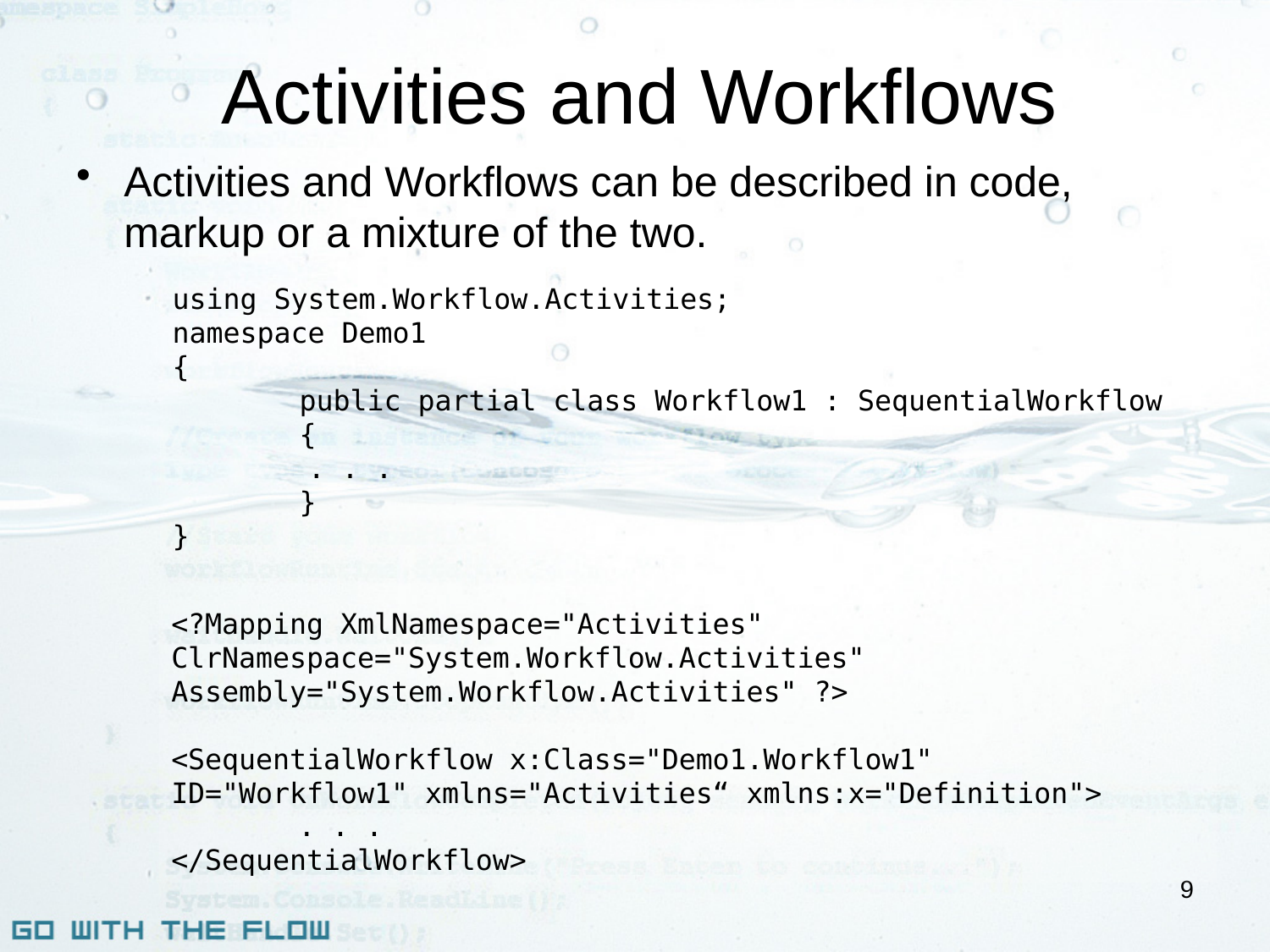

# Activities and Workflows
Activities and Workflows can be described in code, markup or a mixture of the two.

using System.Workflow.Activities;
namespace Demo1
{
	public partial class Workflow1 : SequentialWorkflow
	{
        . . .
	}
}
<?Mapping XmlNamespace="Activities"
ClrNamespace="System.Workflow.Activities"
Assembly="System.Workflow.Activities" ?>

<SequentialWorkflow x:Class="Demo1.Workflow1"
ID="Workflow1" xmlns="Activities“ xmlns:x="Definition">
	. . .
</SequentialWorkflow>
9